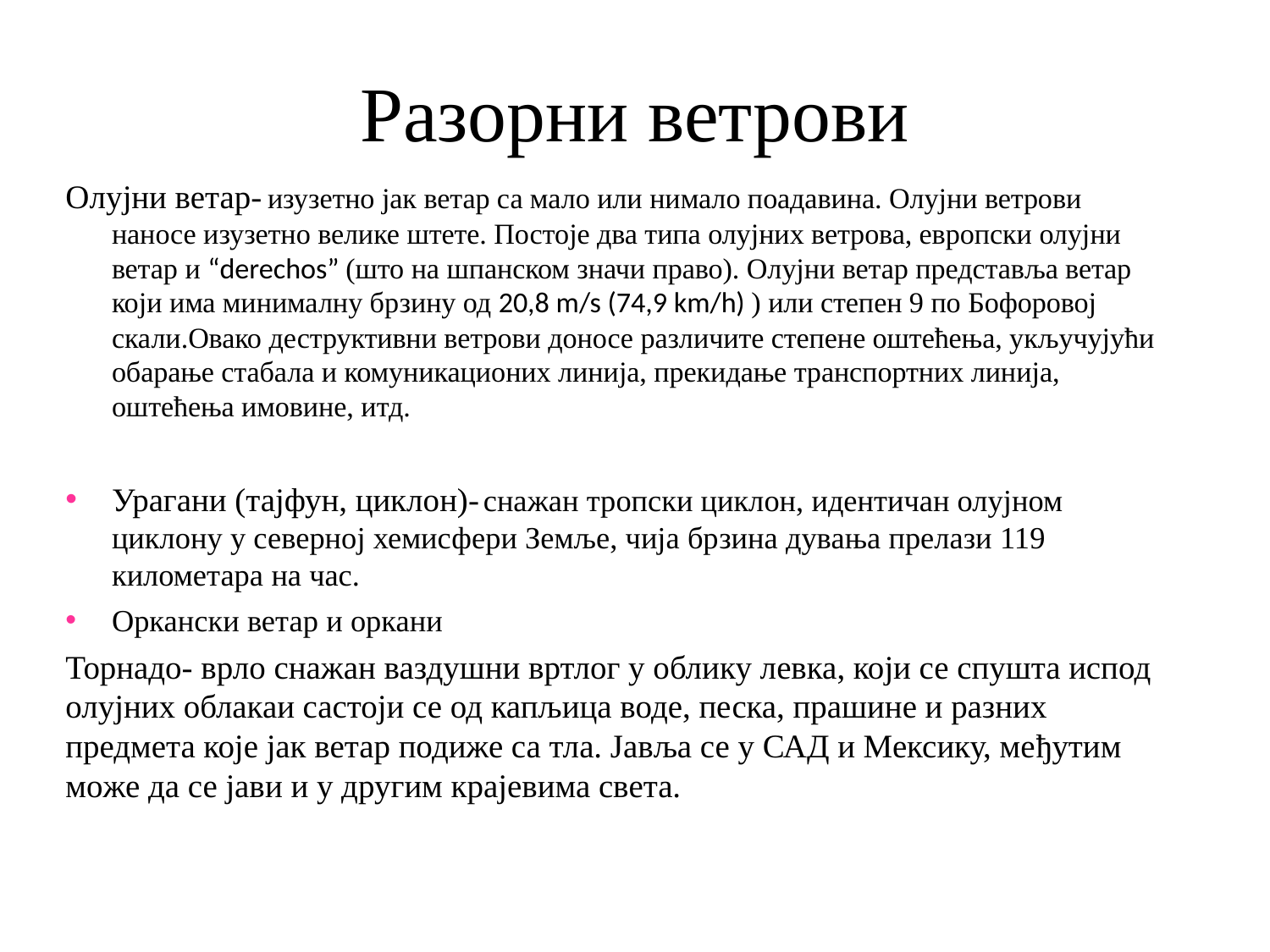

# Разорни ветрови
Олујни ветар- изузетно јак ветар са мало или нимало поадавина. Олујни ветрови наносе изузетно велике штете. Постоје два типа олујних ветрова, европски олујни ветар и “derechos” (што на шпанском значи право). Олујни ветар представља ветар који има минималну брзину од 20,8 m/s (74,9 km/h) ) или степен 9 по Бофоровој скали.Овако деструктивни ветрови доносе различите степене оштећења, укључујући обарање стабала и комуникационих линија, прекидање транспортних линија, оштећења имовине, итд.

Урагани (тајфун, циклон)- снажан тропски циклон, идентичан олујном циклону у северној хемисфери Земље, чија брзина дувања прелази 119 километара на час.
Оркански ветар и оркани
Торнадо- врло снажан ваздушни вртлог у облику левка, који се спушта испод олујних облакаи састоји се од капљица воде, песка, прашине и разних предмета које јак ветар подиже са тла. Јавља се у САД и Мексику, међутим може да се јави и у другим крајевима света.